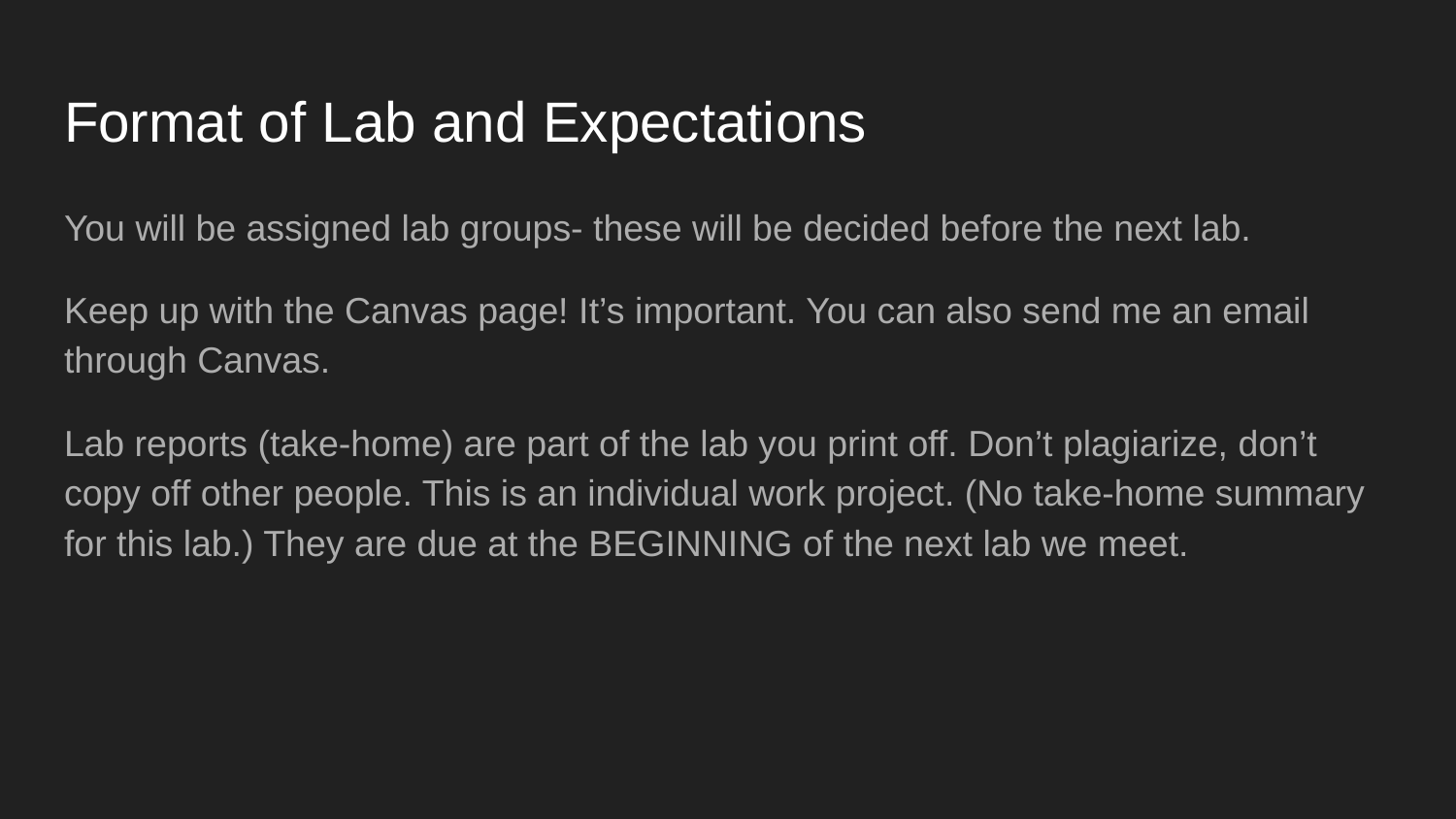

# Format of Lab and Expectations
You will be assigned lab groups- these will be decided before the next lab.
Keep up with the Canvas page! It’s important. You can also send me an email through Canvas.
Lab reports (take-home) are part of the lab you print off. Don’t plagiarize, don’t copy off other people. This is an individual work project. (No take-home summary for this lab.) They are due at the BEGINNING of the next lab we meet.